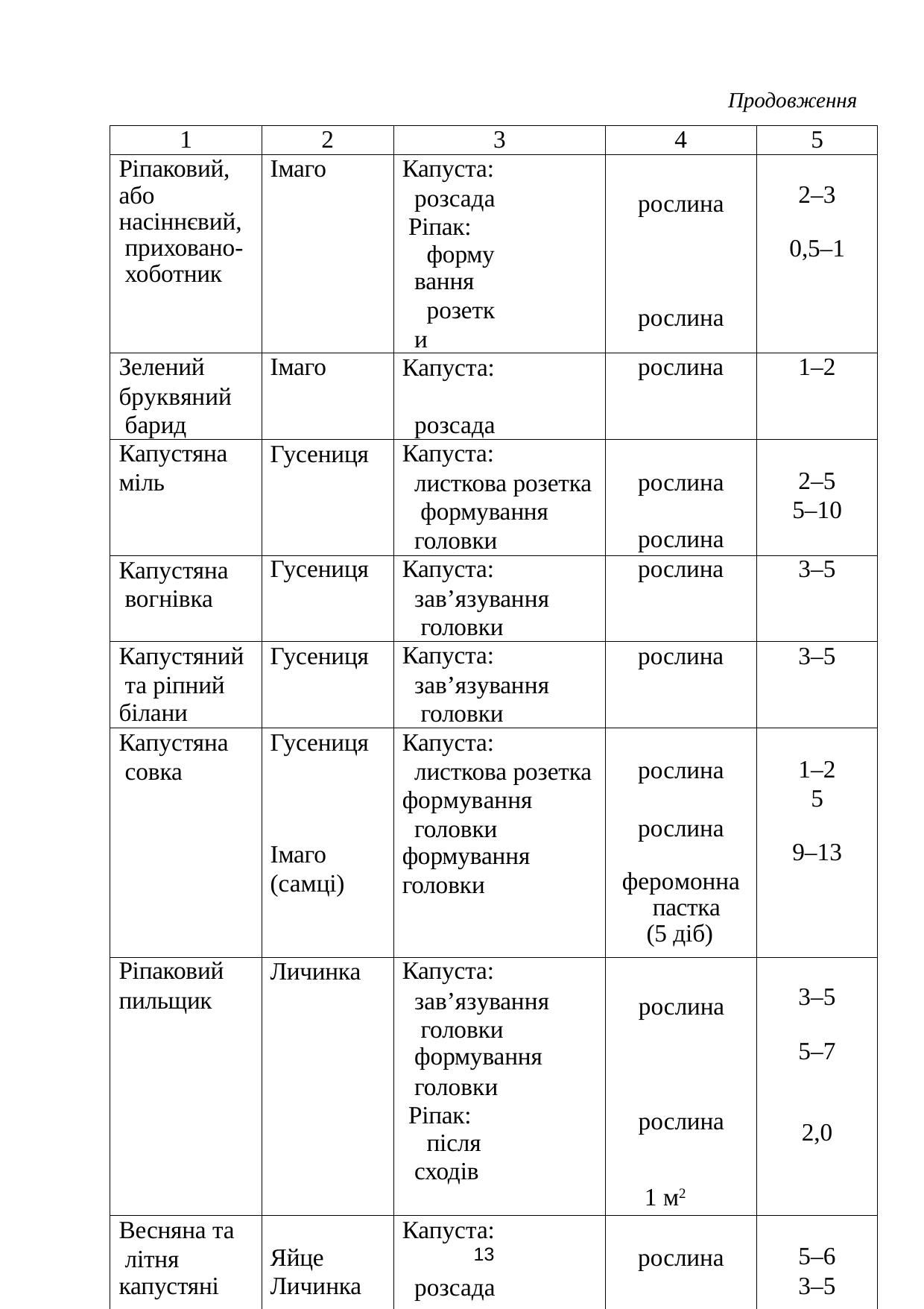

Продовження
| 1 | 2 | 3 | 4 | 5 |
| --- | --- | --- | --- | --- |
| Ріпаковий, або насіннєвий, приховано- хоботник | Імаго | Капуста: розсада Ріпак: формування розетки | рослина рослина | 2–3 0,5–1 |
| Зелений бруквяний барид | Імаго | Капуста: розсада | рослина | 1–2 |
| Капустяна міль | Гусениця | Капуста: листкова розетка формування головки | рослина рослина | 2–5 5–10 |
| Капустяна вогнівка | Гусениця | Капуста: зав’язування головки | рослина | 3–5 |
| Капустяний та ріпний білани | Гусениця | Капуста: зав’язування головки | рослина | 3–5 |
| Капустяна совка | Гусениця Імаго (самці) | Капуста: листкова розетка формування головки формування головки | рослина рослина феромонна пастка (5 діб) | 1–2 5 9–13 |
| Ріпаковий пильщик | Личинка | Капуста: зав’язування головки формування головки Ріпак: після сходів | рослина рослина 1 м2 | 3–5 5–7 2,0 |
| Весняна та літня капустяні мухи | Яйце Личинка | Капуста: розсада | рослина рослина | 5–6 3–5 |
13